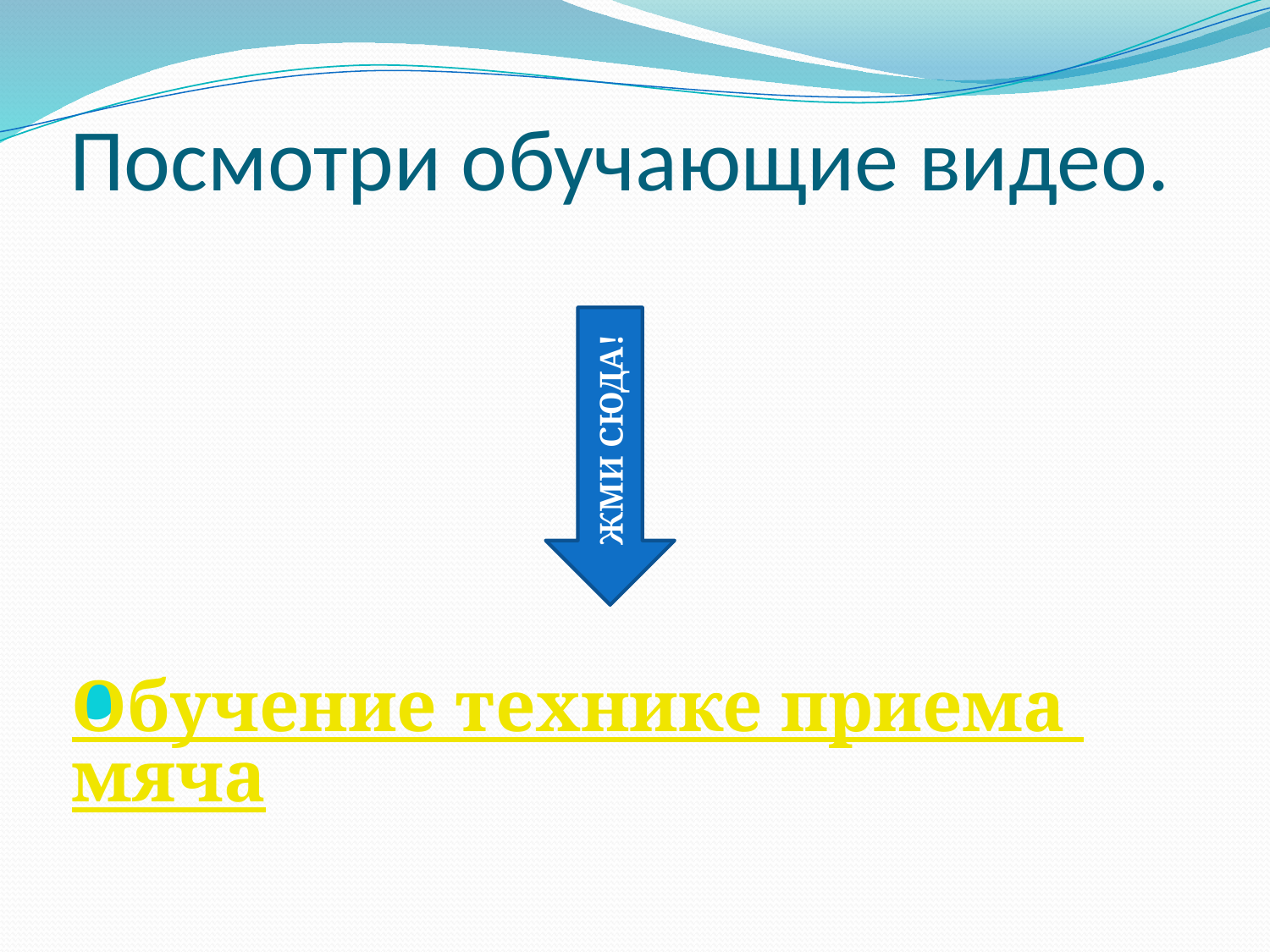

# Посмотри обучающие видео.
ЖМИ СЮДА!
Обучение технике приема мяча